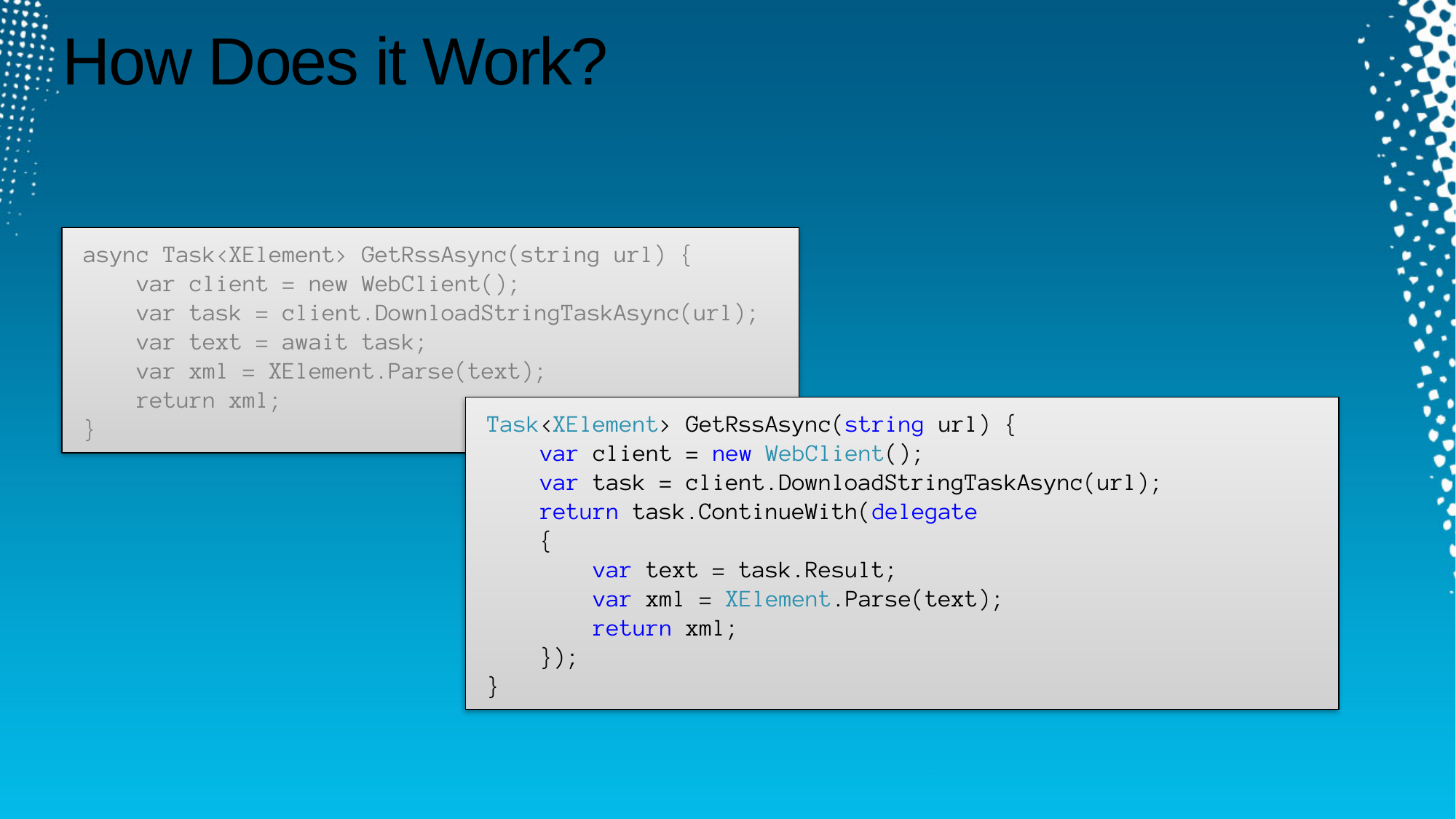

# How Does it Work?
async Task<XElement> GetRssAsync(string url) {
    var client = new WebClient();
    var task = client.DownloadStringTaskAsync(url);
    var text = await task;
    var xml = XElement.Parse(text);
    return xml;
}
Task<XElement> GetRssAsync(string url) {
    var client = new WebClient();
    var task = client.DownloadStringTaskAsync(url);
    return task.ContinueWith(delegate
    {
        var text = task.Result;
        var xml = XElement.Parse(text);
        return xml;
    });
}